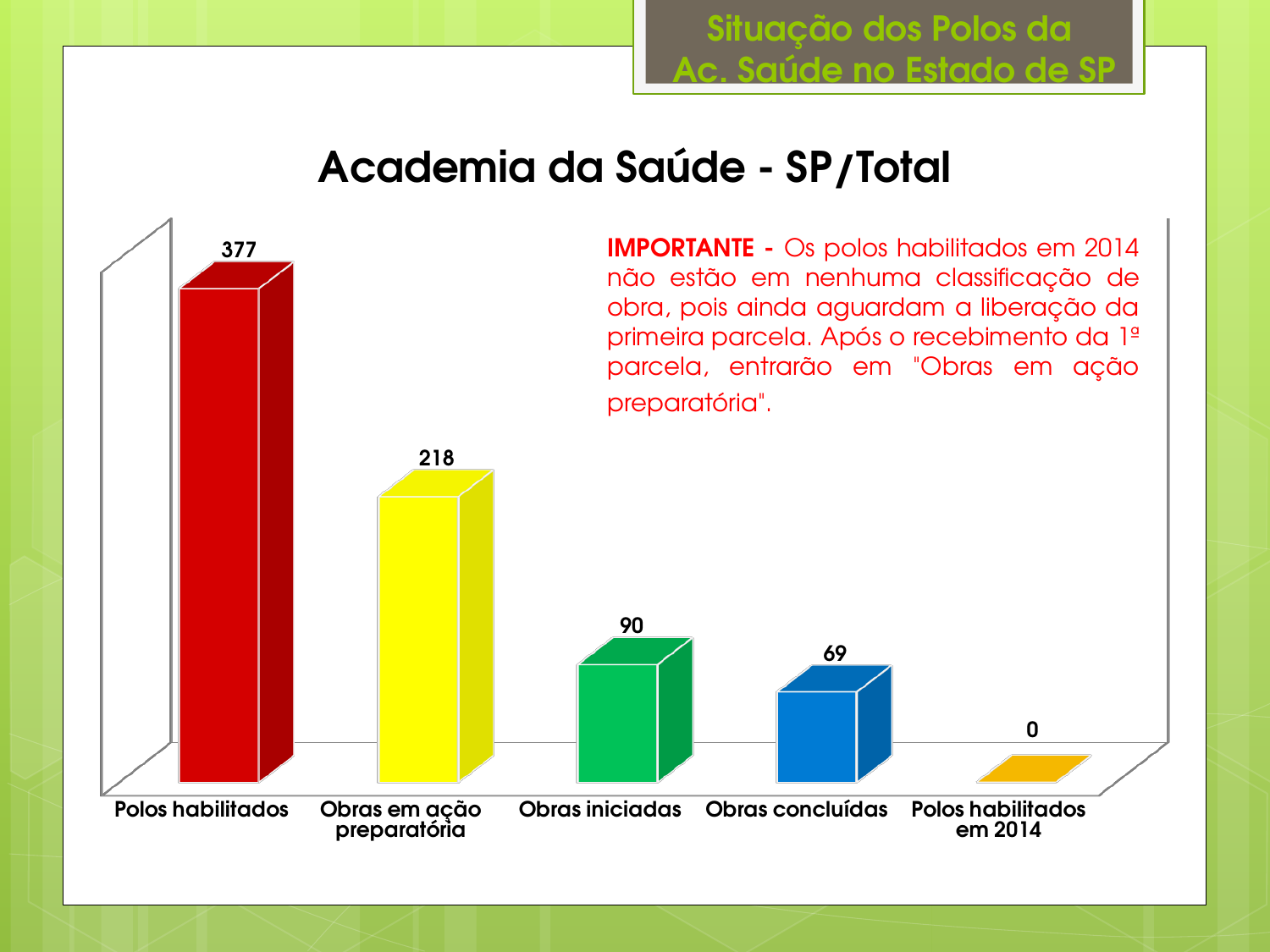

# Situação dos Polos da Ac. Saúde no Estado de SP

[unsupported chart]

IMPORTANTE - Os polos habilitados em 2014 não estão em nenhuma classificação de obra, pois ainda aguardam a liberação da primeira parcela. Após o recebimento da 1ª parcela, entrarão em "Obras em ação preparatória".